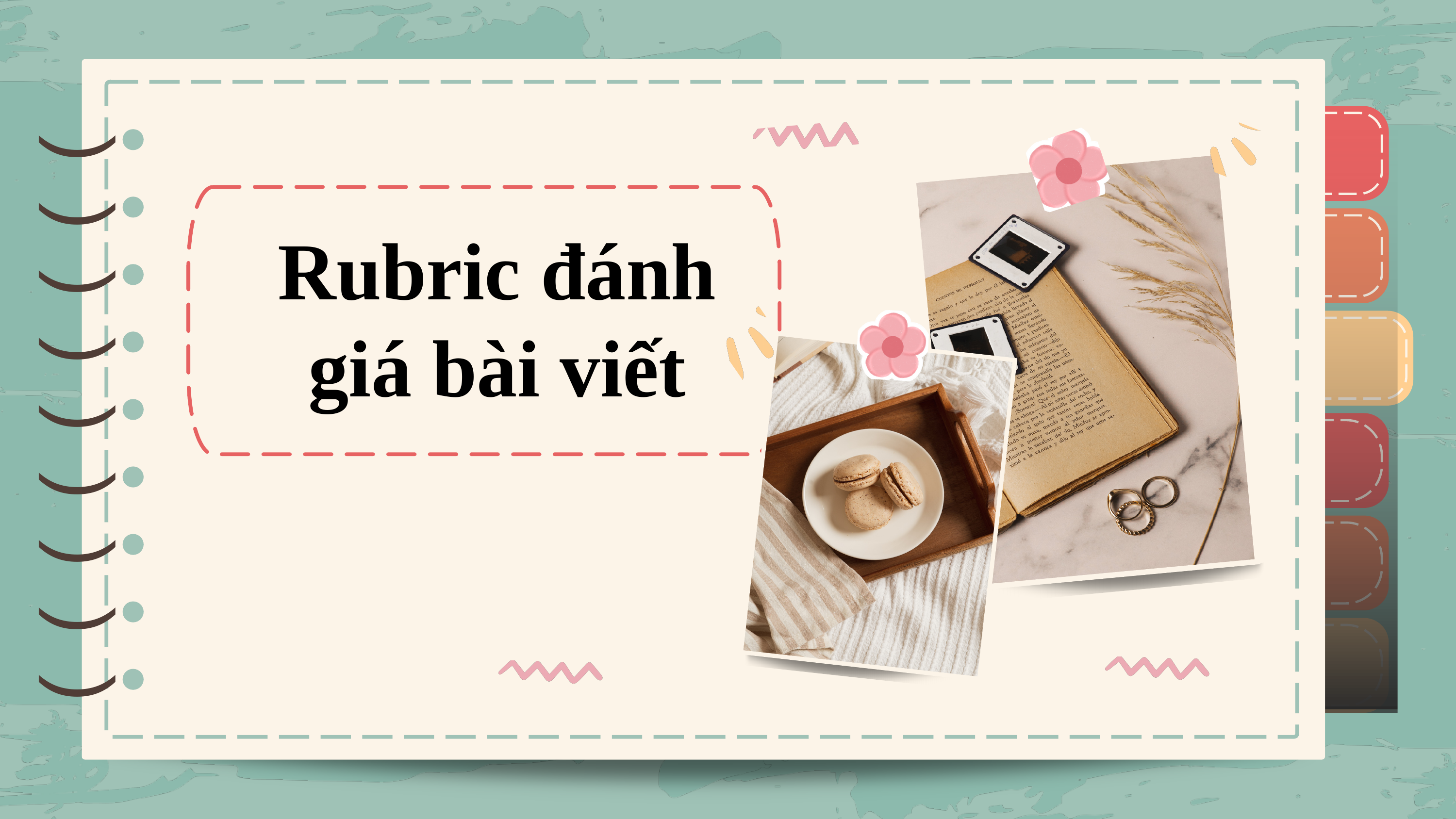

)
)
)
)
)
)
)
)
)

)
)
)
)
)
)
)
)
)

Rubric đánh giá bài viết